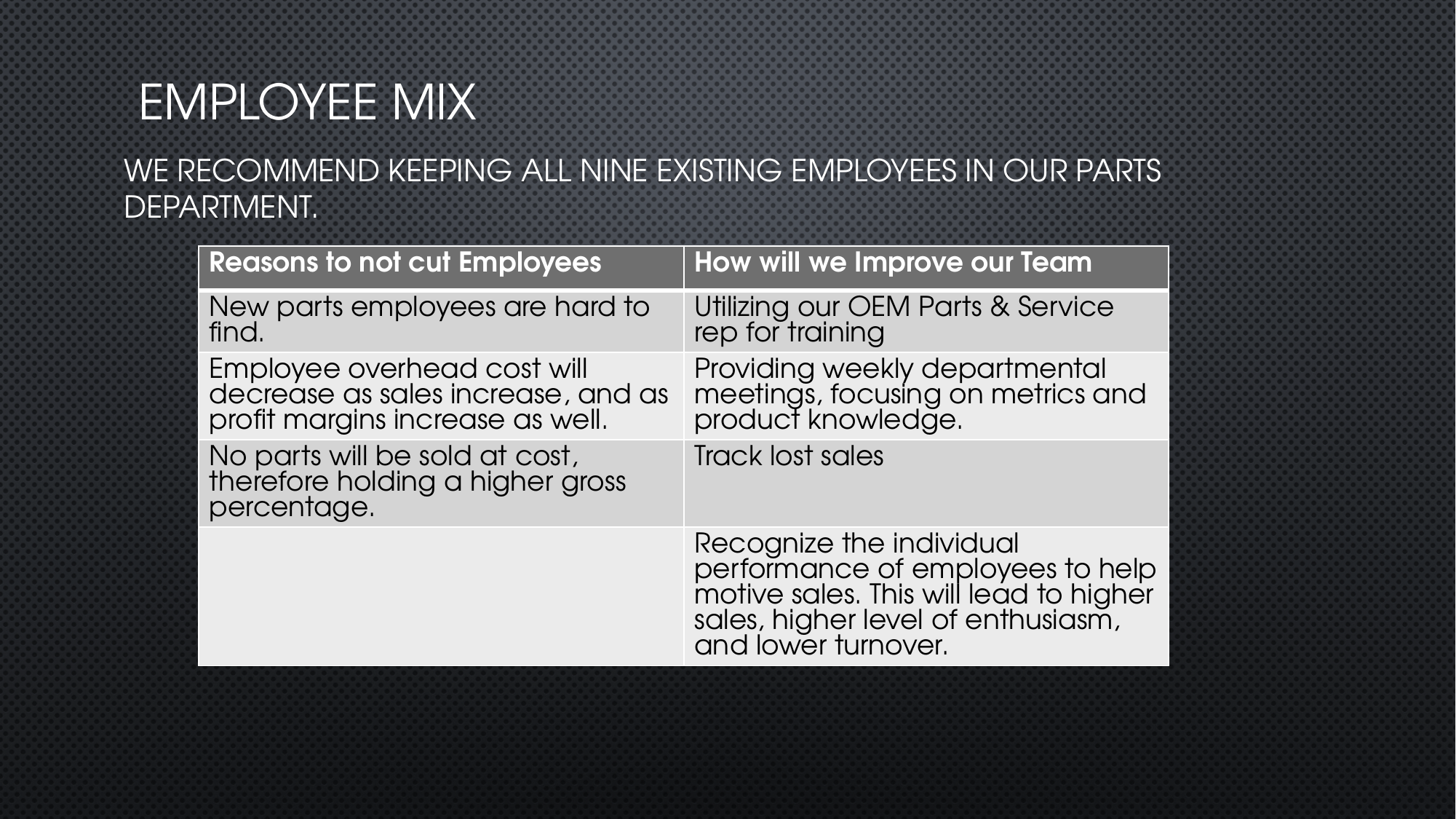

# Employee mix
We recommend keeping all nine existing employees in our parts department.

| Reasons to not cut Employees | How will we Improve our Team |
| --- | --- |
| New parts employees are hard to find. | Utilizing our OEM Parts & Service rep for training |
| Employee overhead cost will decrease as sales increase, and as profit margins increase as well. | Providing weekly departmental meetings, focusing on metrics and product knowledge. |
| No parts will be sold at cost, therefore holding a higher gross percentage. | Track lost sales |
|  | Recognize the individual performance of employees to help motive sales. This will lead to higher sales, higher level of enthusiasm, and lower turnover. |